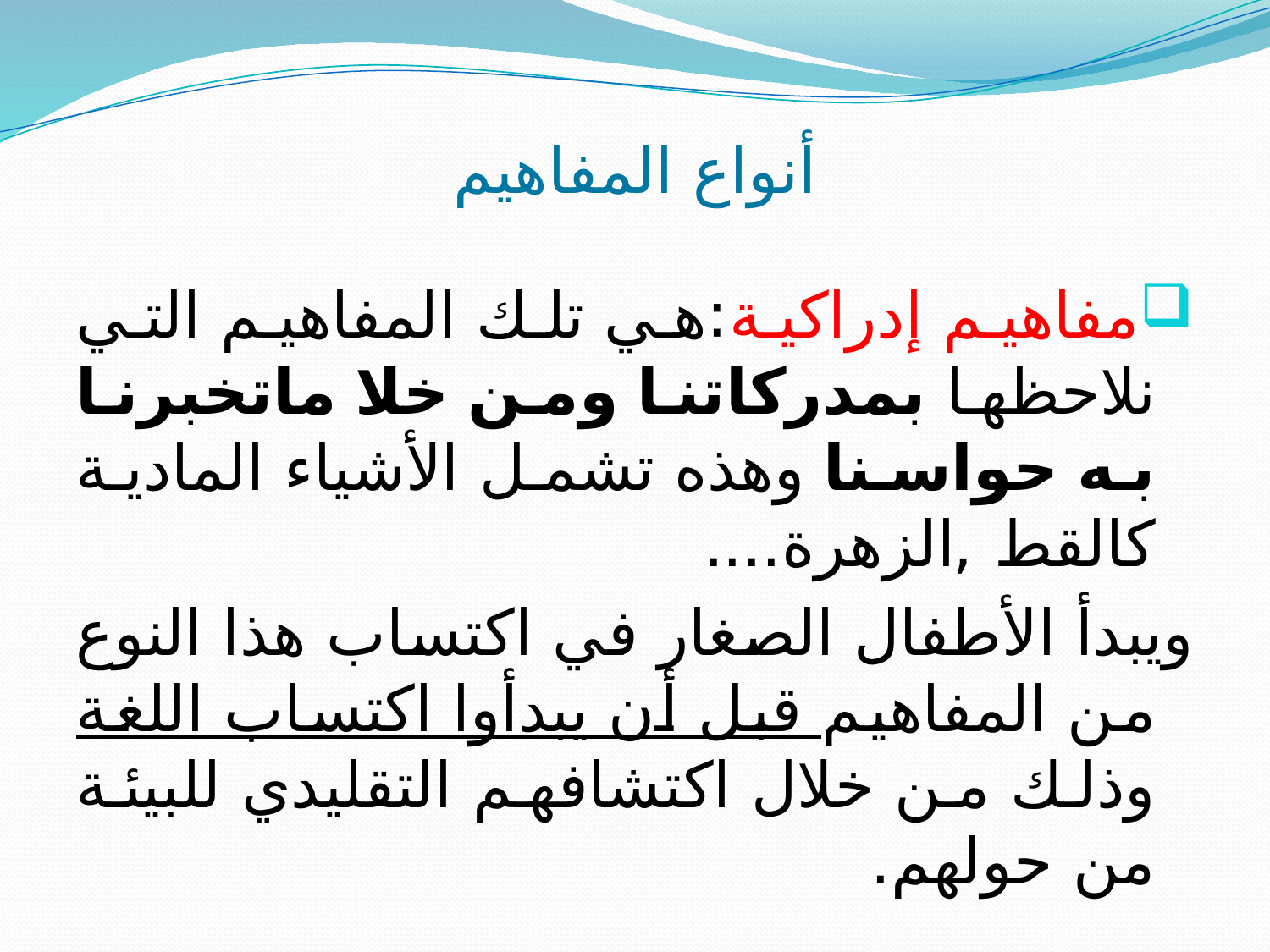

# أنواع المفاهيم
مفاهيم إدراكية:هي تلك المفاهيم التي نلاحظها بمدركاتنا ومن خلا ماتخبرنا به حواسنا وهذه تشمل الأشياء المادية كالقط ,الزهرة....
ويبدأ الأطفال الصغار في اكتساب هذا النوع من المفاهيم قبل أن يبدأوا اكتساب اللغة وذلك من خلال اكتشافهم التقليدي للبيئة من حولهم.